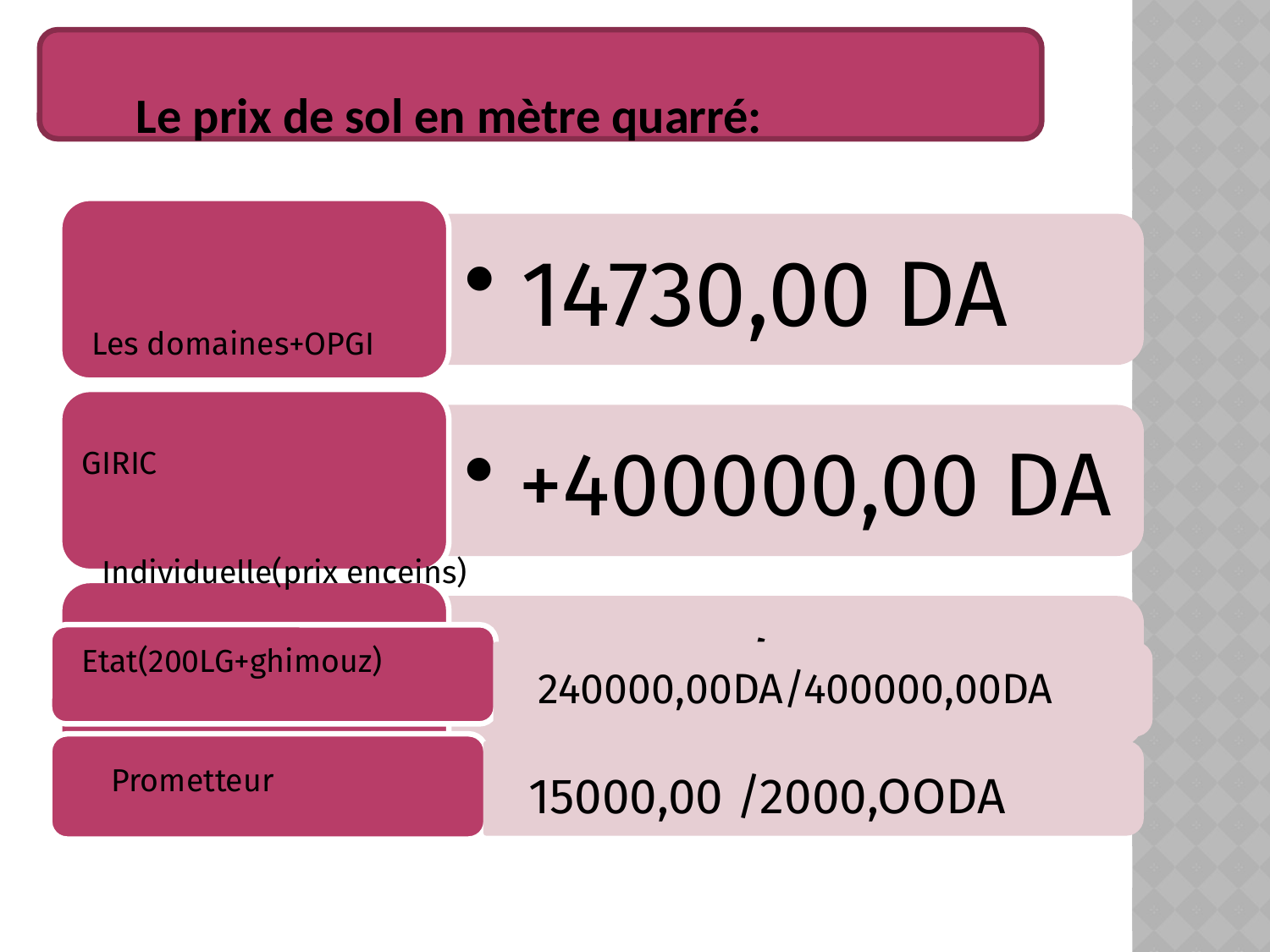

Le prix de sol en mètre quarré:
 14730,00 DA
 +400000,00 DA
230,00/350,00DA

Les domaines+OPGI

GIRIC

Individuelle(prix enceins)

Etat(200LG+ghimouz)
240000,00DA/400000,00DA

Prometteur
15000,00 /2000,OODA
2008/ 2007